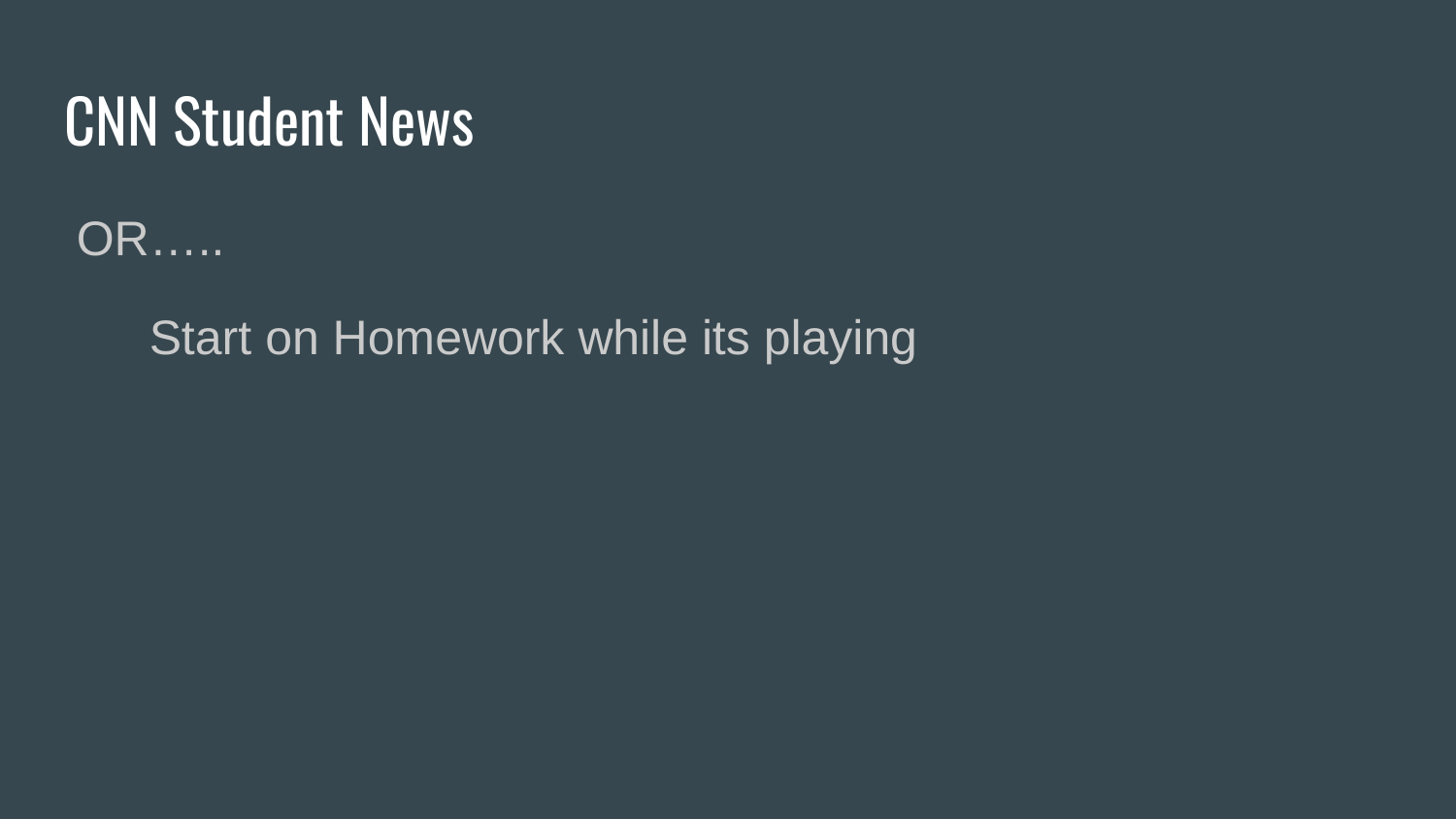

# CNN Student News
OR…..
Start on Homework while its playing